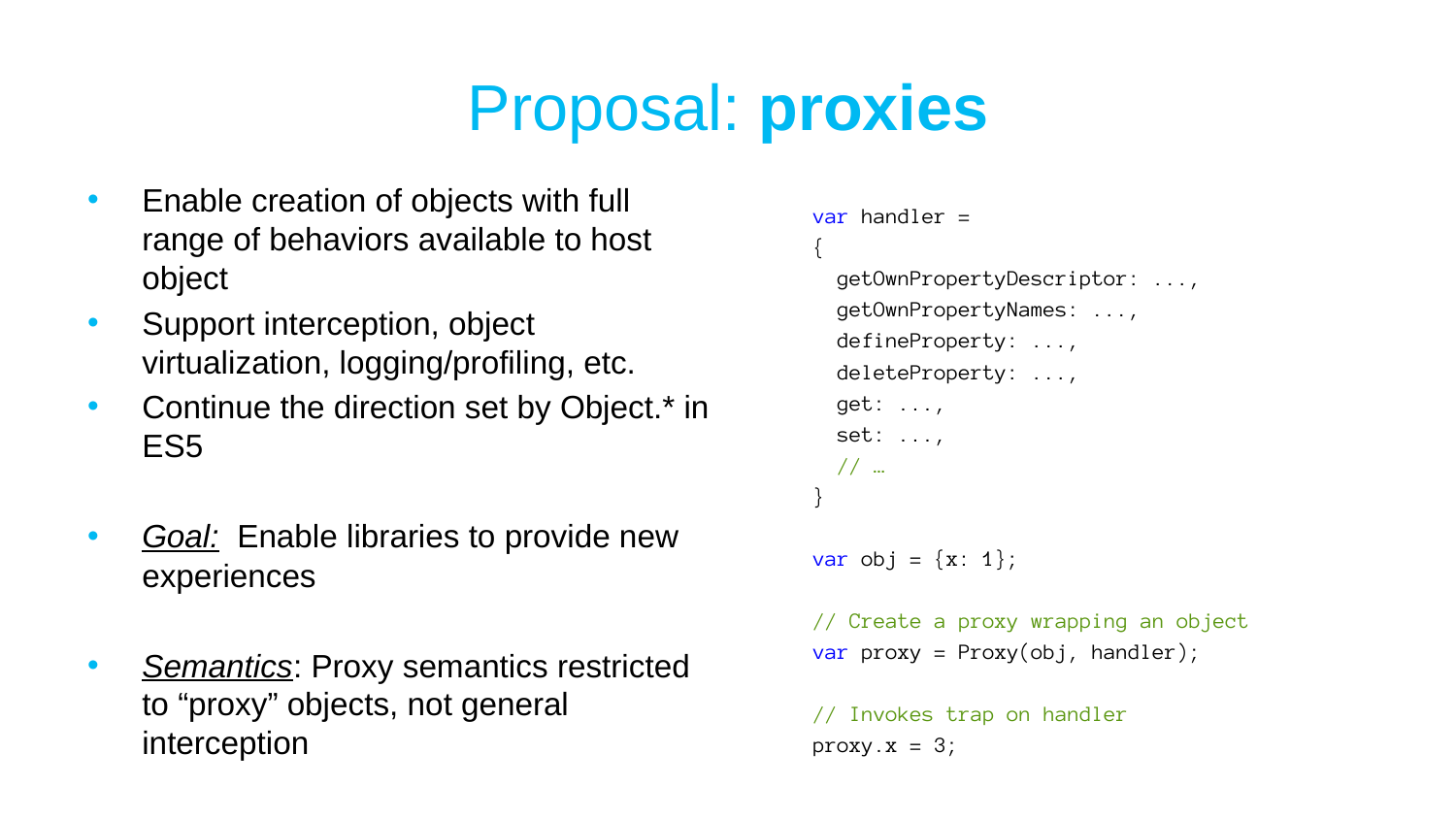

# Proposal: proxies

var handler =
{
  getOwnPropertyDescriptor: ...,
  getOwnPropertyNames: ...,
  defineProperty: ...,
  deleteProperty: ...,
  get: ...,
  set: ...,
  // …
}

var obj = {x: 1};

// Create a proxy wrapping an object
var proxy = Proxy(obj, handler);

// Invokes trap on handler
proxy.x = 3;

Enable creation of objects with full range of behaviors available to host object
Support interception, object virtualization, logging/profiling, etc.
Continue the direction set by Object.* in ES5

Goal:  Enable libraries to provide new experiences

Semantics: Proxy semantics restricted to “proxy” objects, not general interception